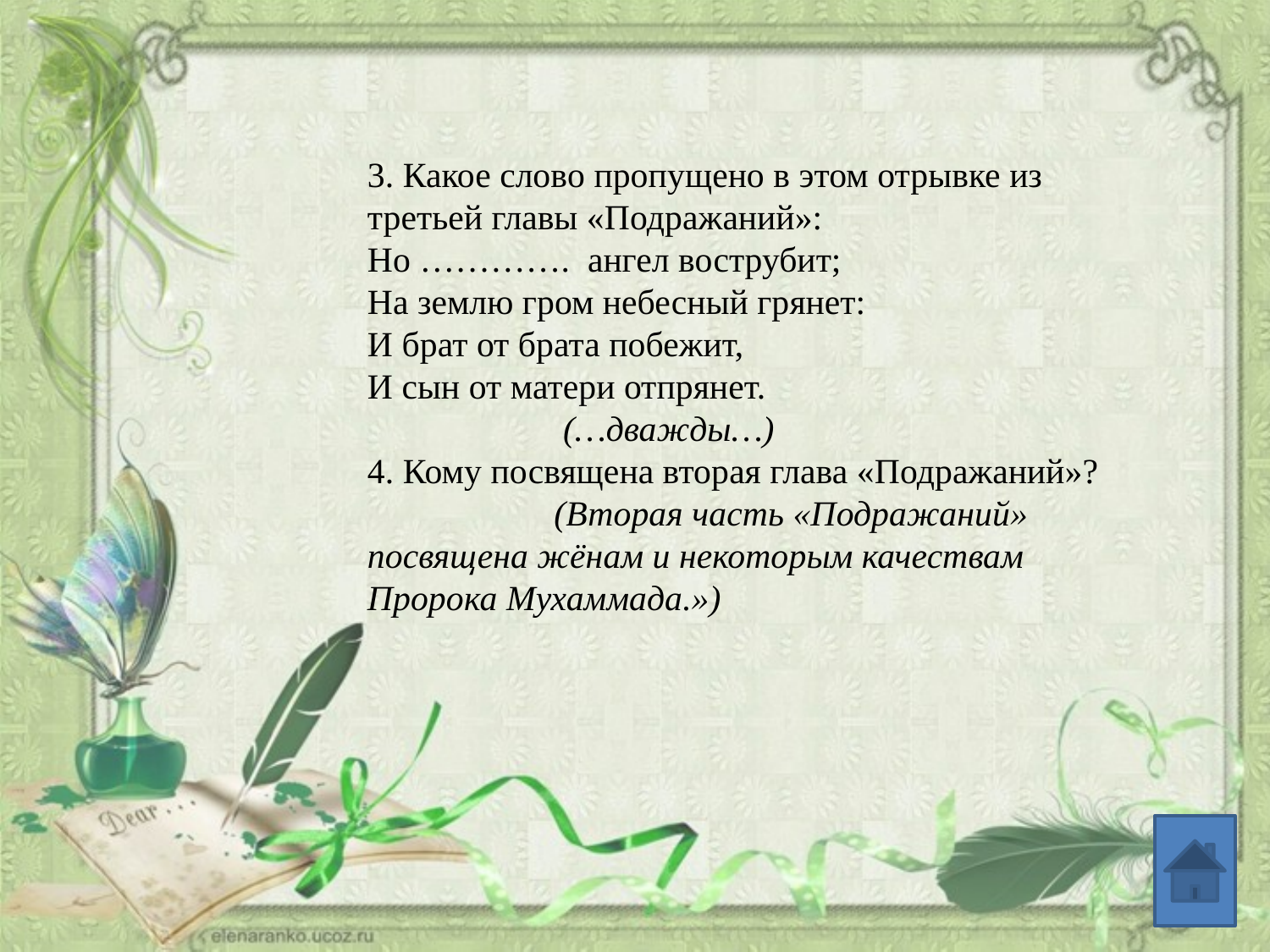

3. Какое слово пропущено в этом отрывке из третьей главы «Подражаний»:
Но ………….  ангел вострубит;
На землю гром небесный грянет:
И брат от брата побежит,
И сын от матери отпрянет.
                      (…дважды…)
4. Кому посвящена вторая глава «Подражаний»?
                     (Вторая часть «Подражаний» посвящена жёнам и некоторым качествам Пророка Мухаммада.»)